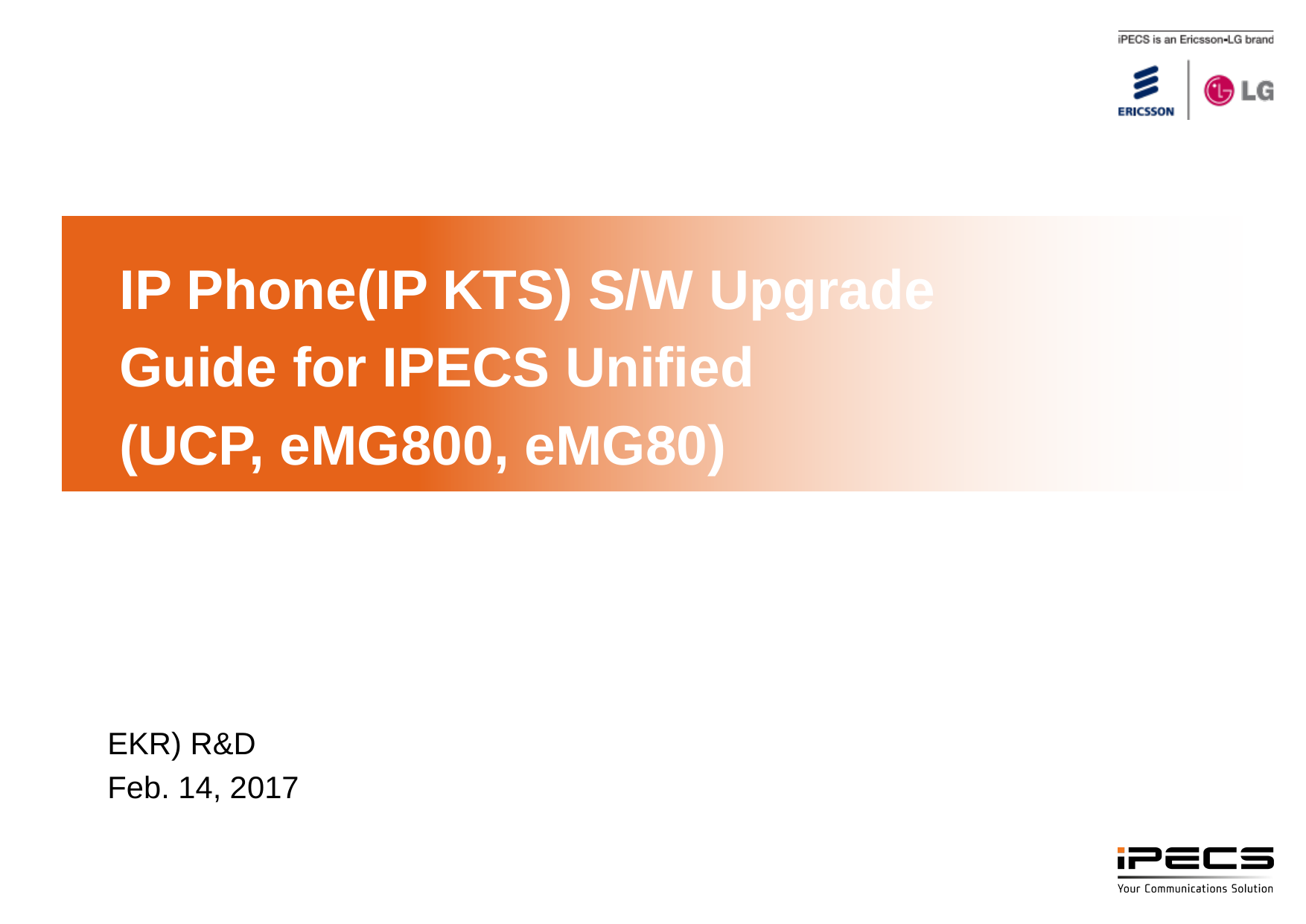

# IP Phone(IP KTS) S/W Upgrade Guide for IPECS Unified (UCP, eMG800, eMG80)
EKR) R&D
Feb. 14, 2017